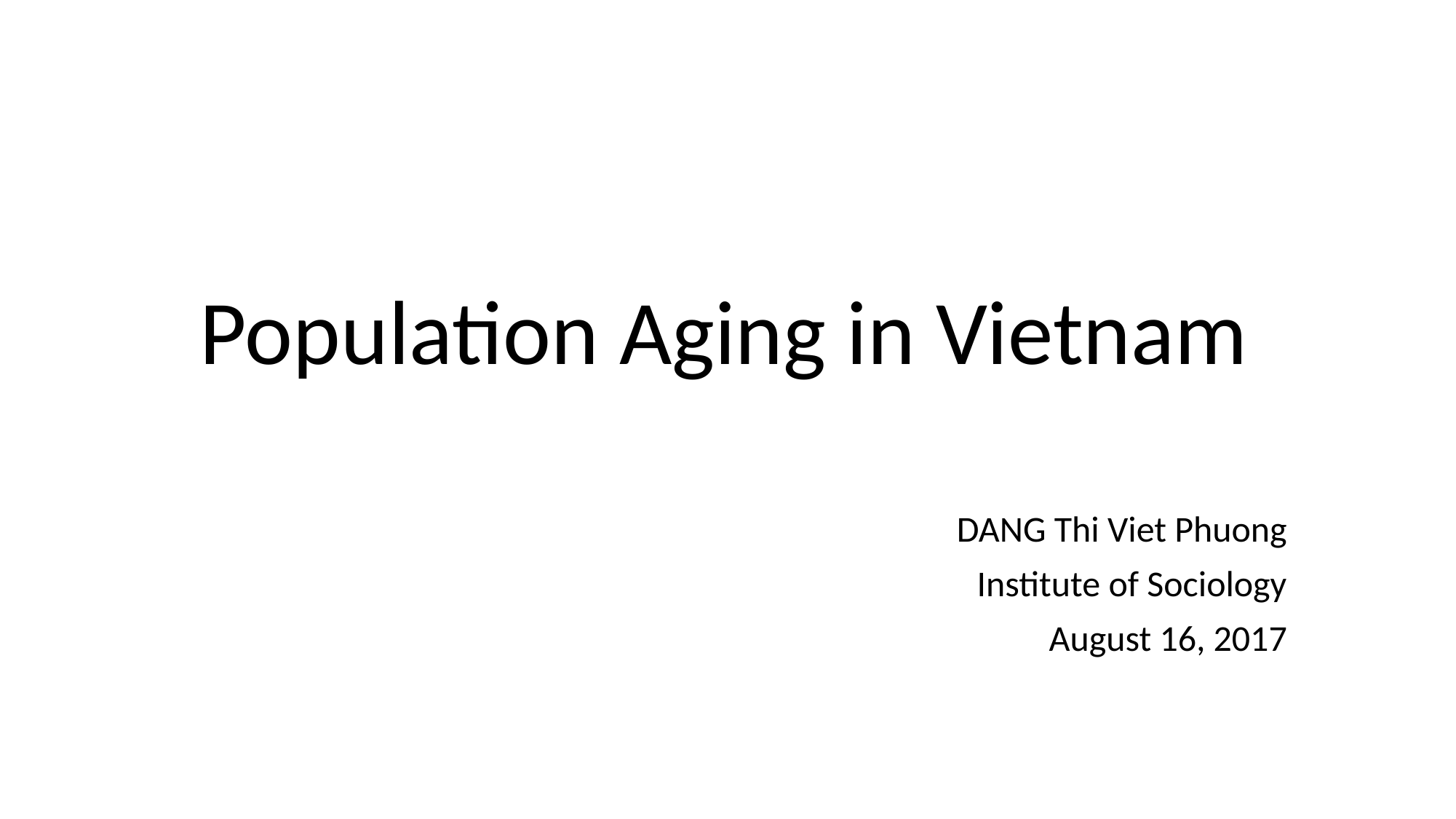

# Population Aging in Vietnam
DANG Thi Viet Phuong
Institute of Sociology
August 16, 2017